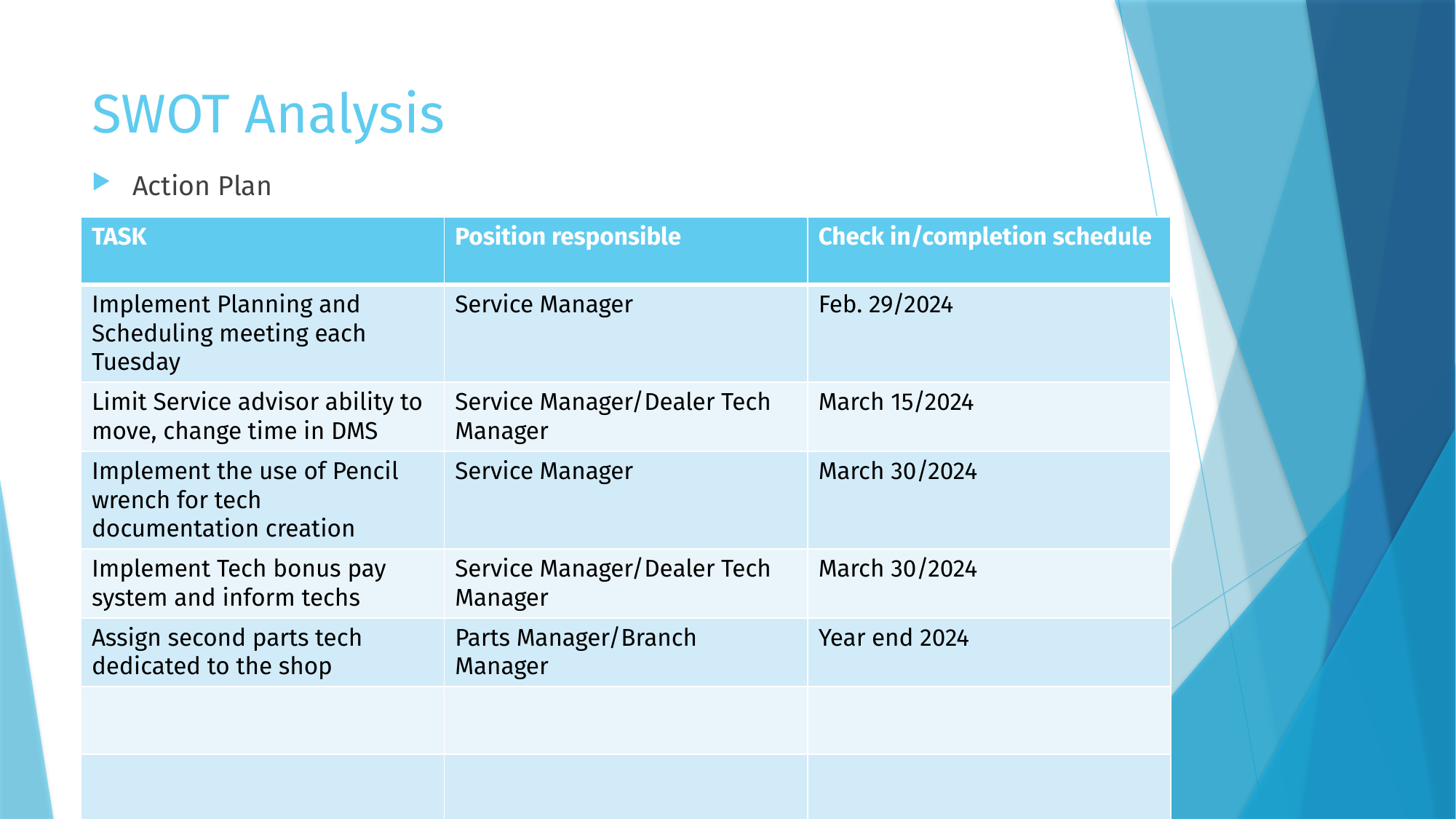

# SWOT Analysis
Action Plan

| TASK | Position responsible | Check in/completion schedule |
| --- | --- | --- |
| Implement Planning and Scheduling meeting each Tuesday | Service Manager | Feb. 29/2024 |
| Limit Service advisor ability to move, change time in DMS | Service Manager/Dealer Tech Manager | March 15/2024 |
| Implement the use of Pencil wrench for tech documentation creation | Service Manager | March 30/2024 |
| Implement Tech bonus pay system and inform techs | Service Manager/Dealer Tech Manager | March 30/2024 |
| Assign second parts tech dedicated to the shop | Parts Manager/Branch Manager | Year end 2024 |
|  |  |  |
|  |  |  |